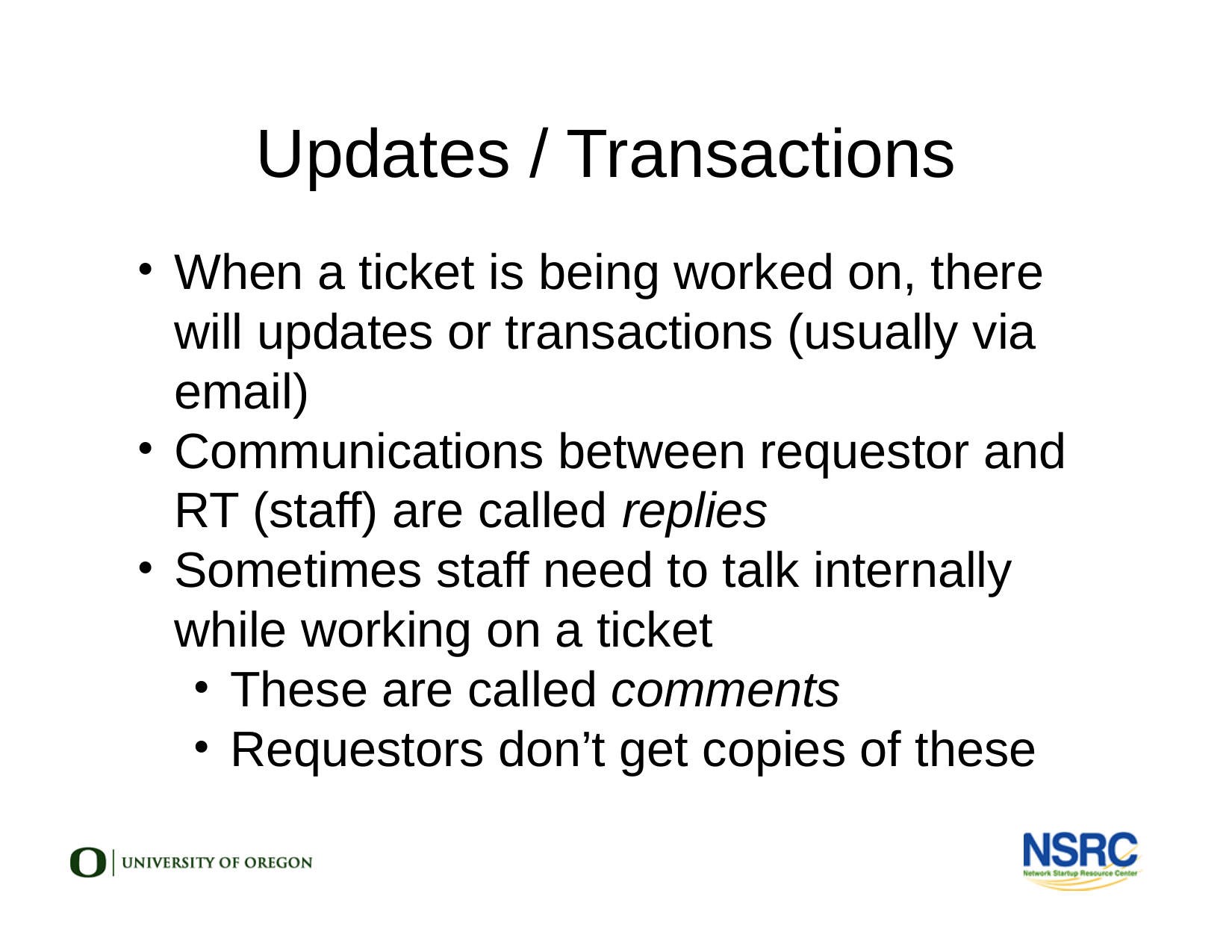

Updates / Transactions
When a ticket is being worked on, there will updates or transactions (usually via email)
Communications between requestor and RT (staff) are called replies
Sometimes staff need to talk internally while working on a ticket
These are called comments
Requestors don’t get copies of these